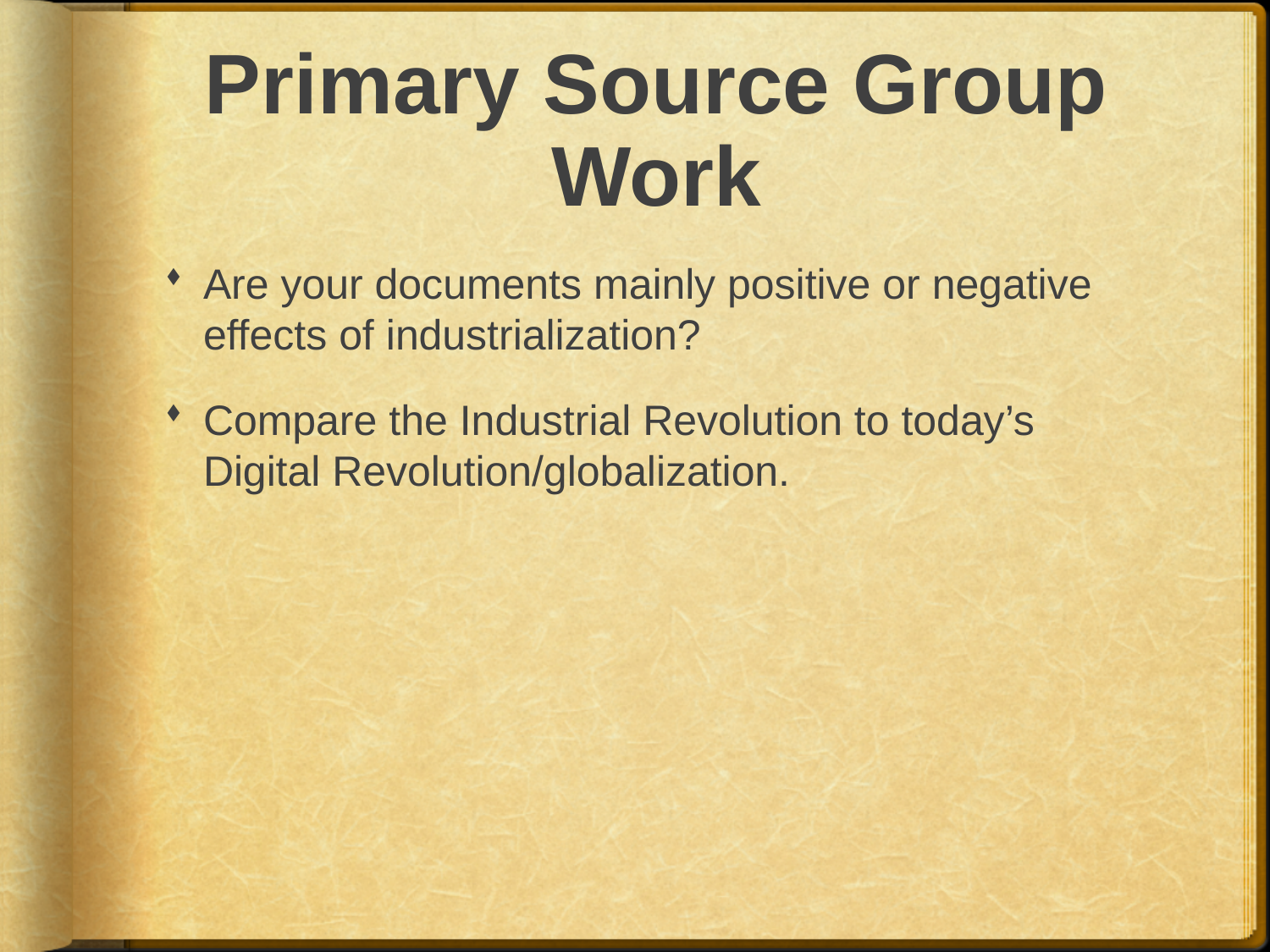

# Primary Source Group Work
Are your documents mainly positive or negative effects of industrialization?
Compare the Industrial Revolution to today’s Digital Revolution/globalization.